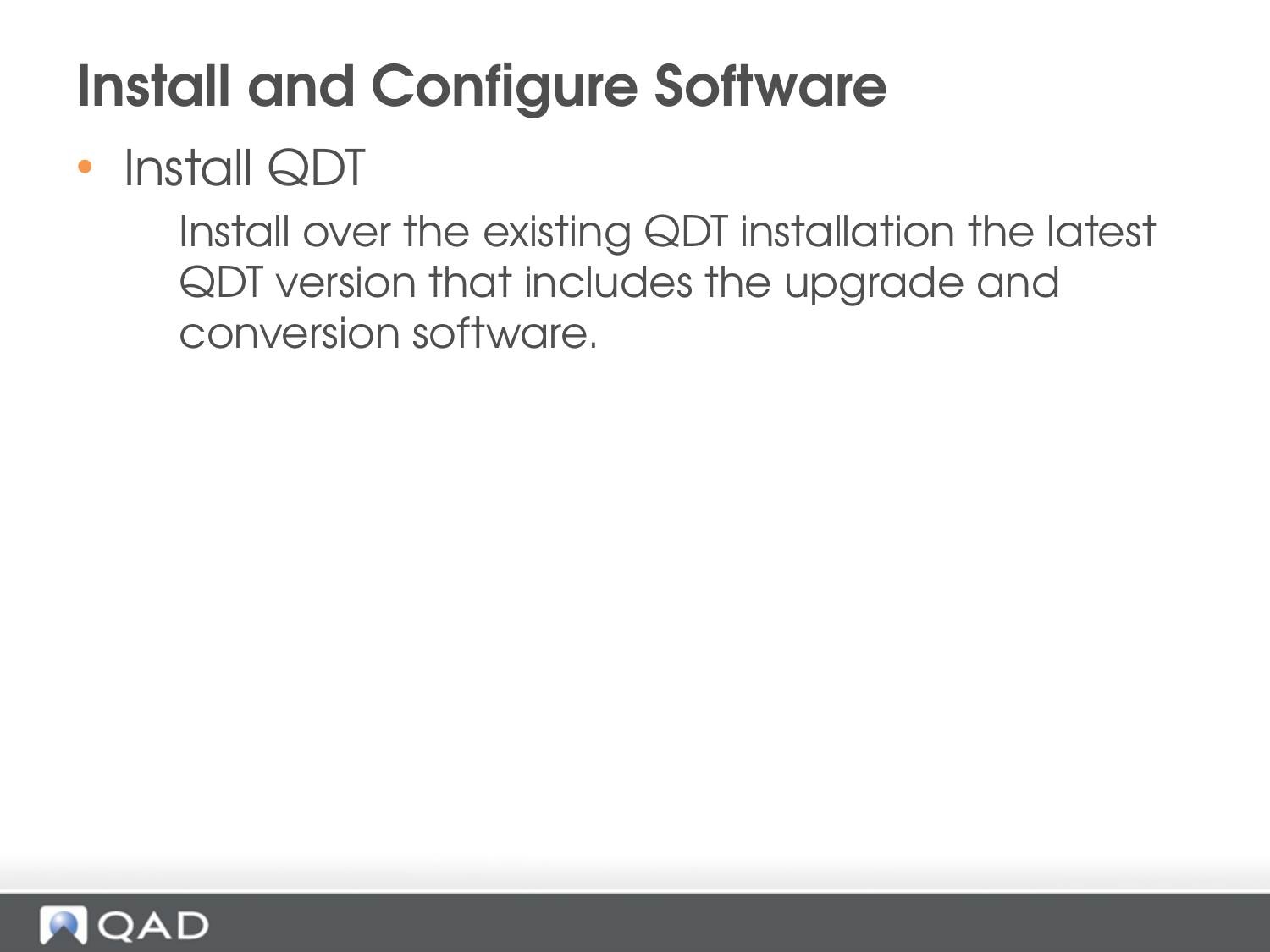

# Install and Configure Software
Install QDT
	Install over the existing QDT installation the latest QDT version that includes the upgrade and conversion software.